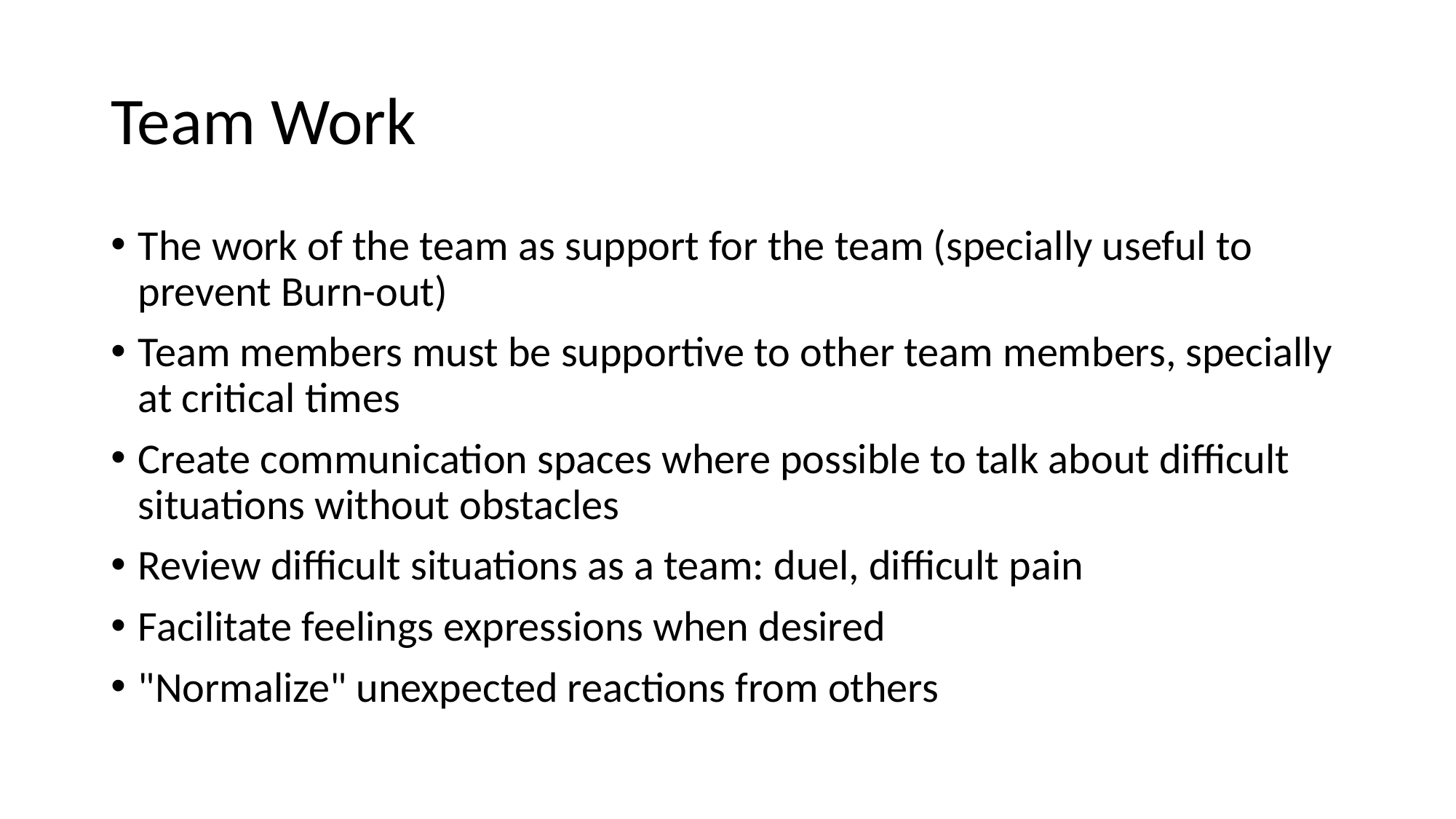

# Team Work
The work of the team as support for the team (specially useful to prevent Burn-out)
Team members must be supportive to other team members, specially at critical times
Create communication spaces where possible to talk about difficult situations without obstacles
Review difficult situations as a team: duel, difficult pain
Facilitate feelings expressions when desired
"Normalize" unexpected reactions from others